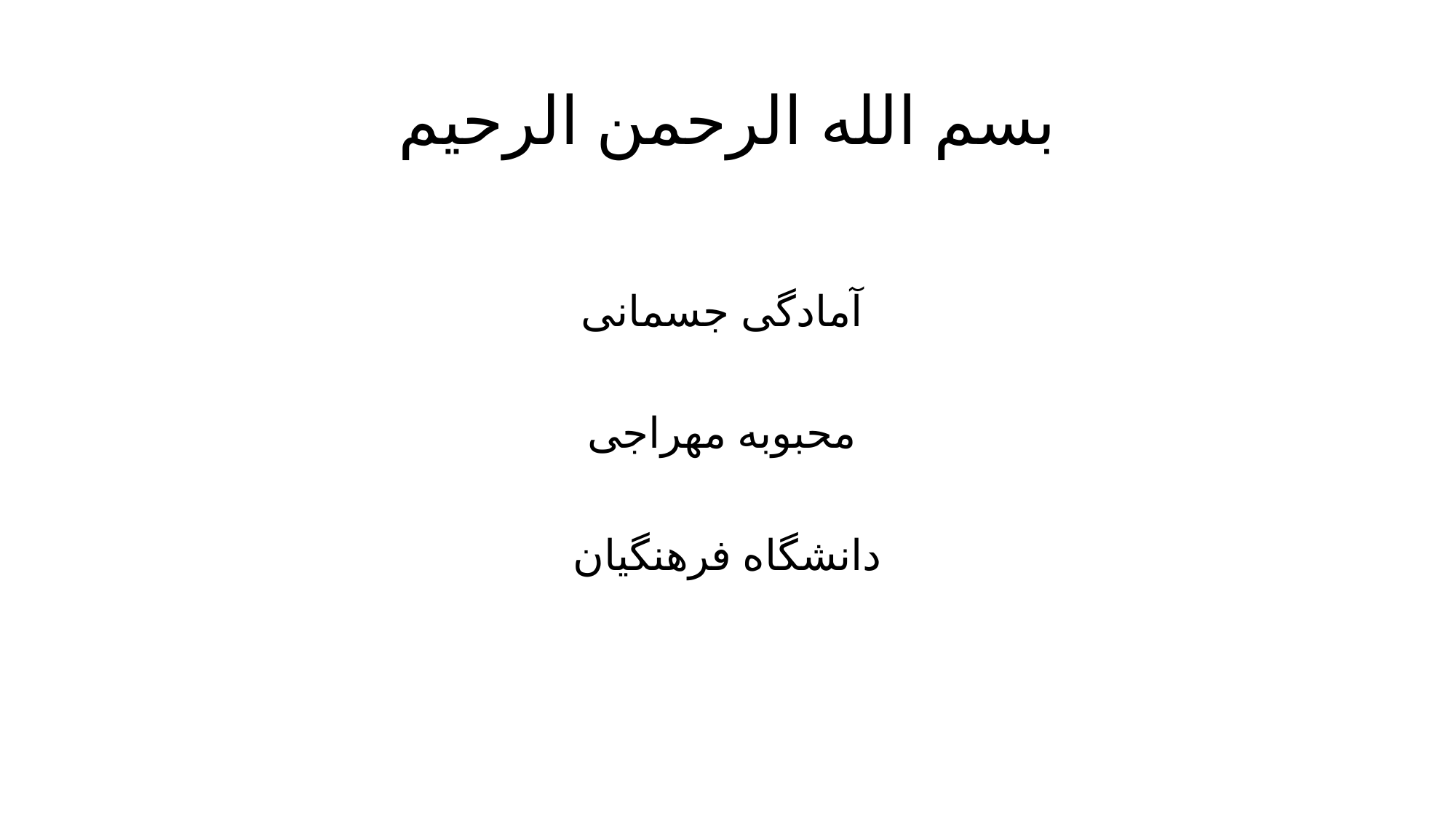

# بسم الله الرحمن الرحیم

آمادگی جسمانی

محبوبه مهراجی

دانشگاه فرهنگیان